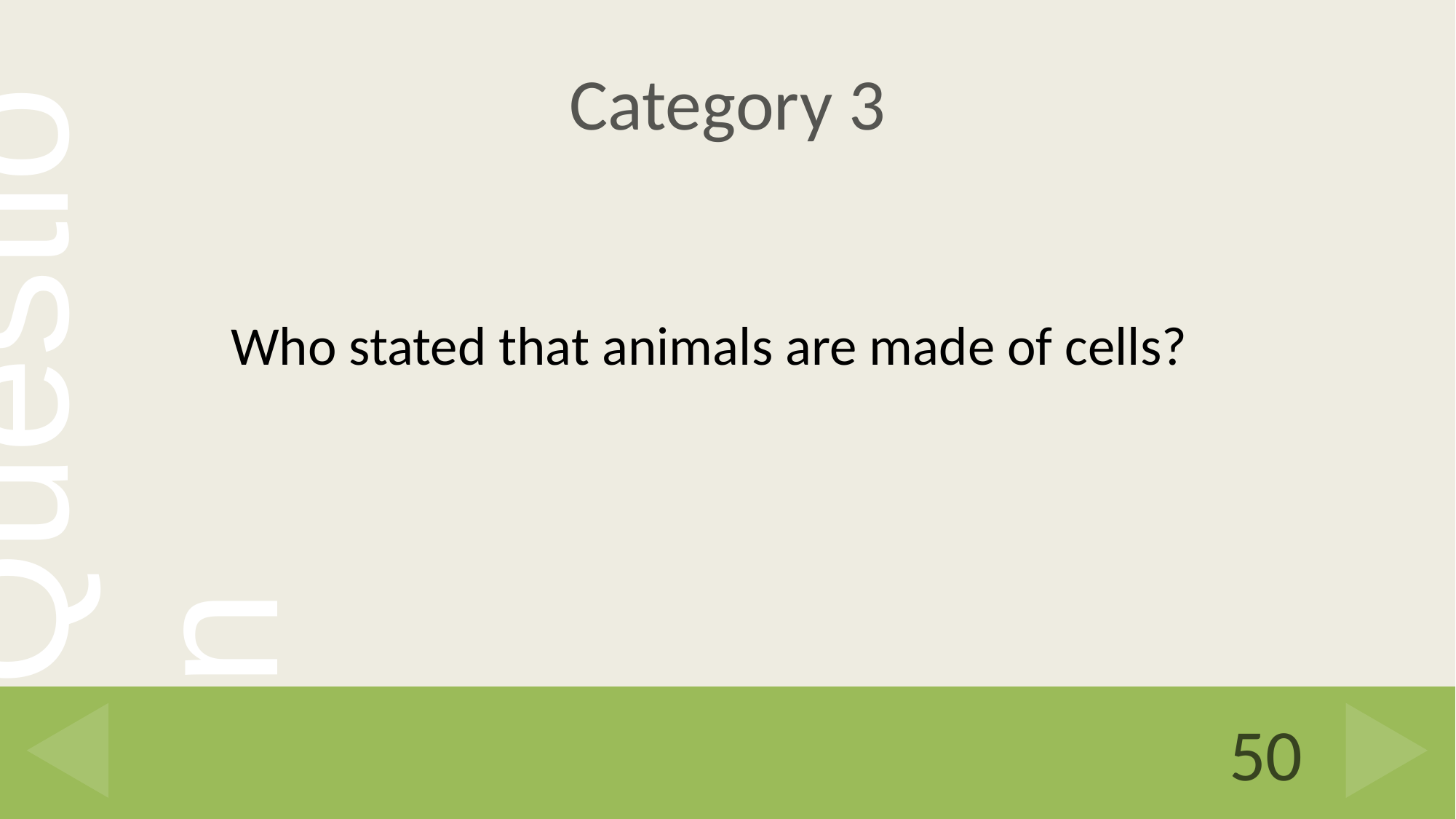

# Category 3
Who stated that animals are made of cells?
50